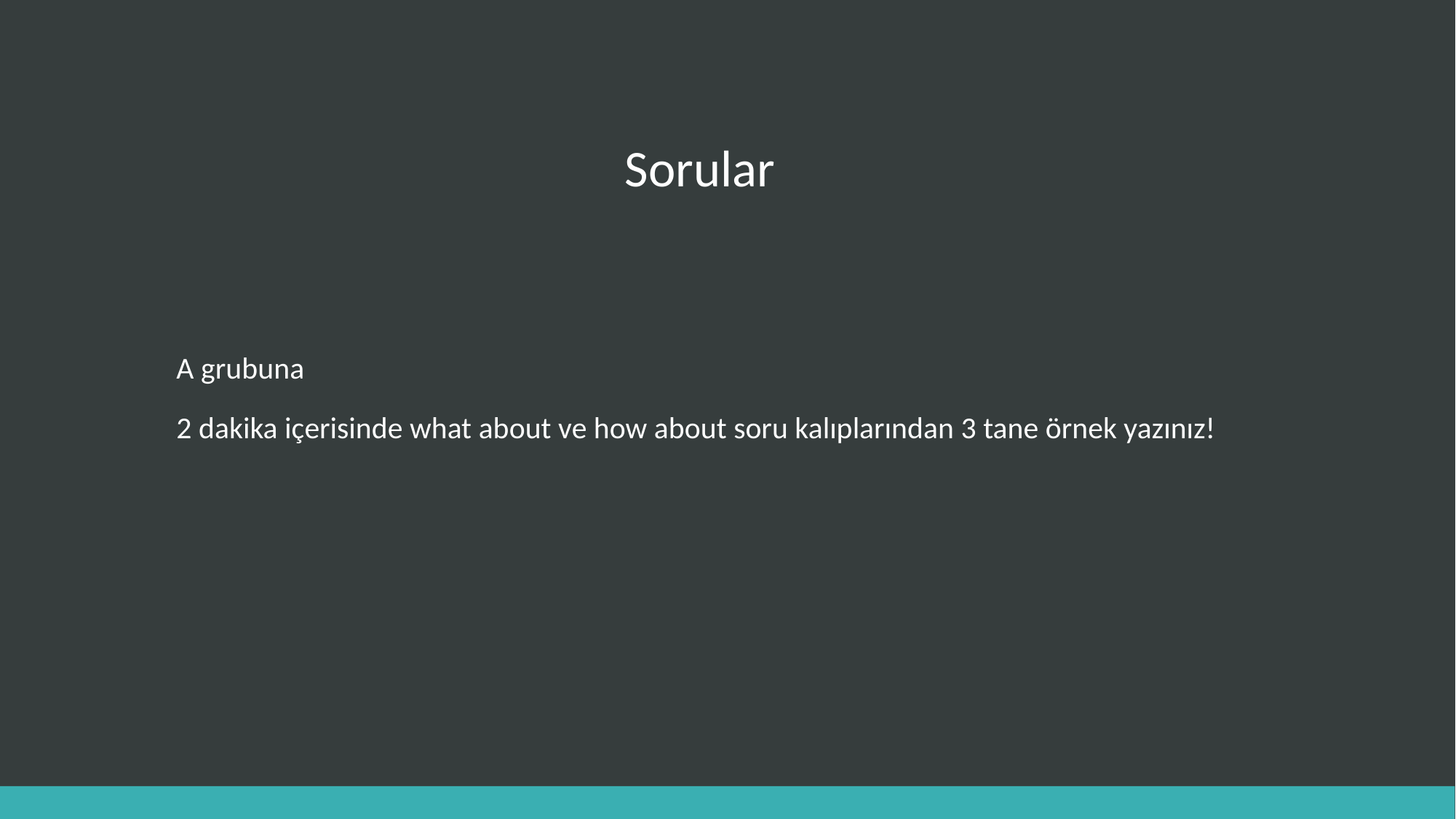

# Sorular
A grubuna
2 dakika içerisinde what about ve how about soru kalıplarından 3 tane örnek yazınız!